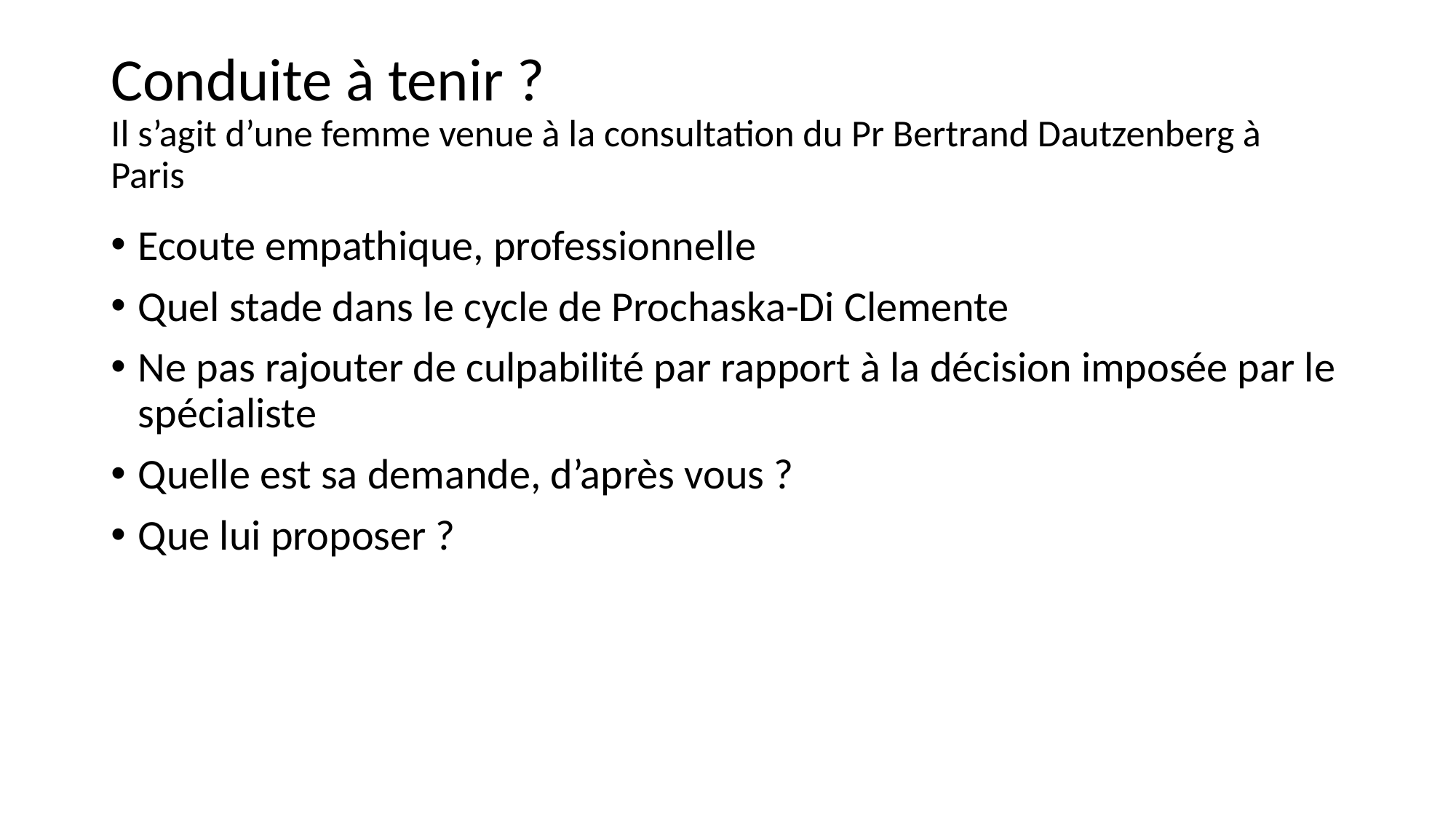

# Conduite à tenir ? Il s’agit d’une femme venue à la consultation du Pr Bertrand Dautzenberg à Paris
Ecoute empathique, professionnelle
Quel stade dans le cycle de Prochaska-Di Clemente
Ne pas rajouter de culpabilité par rapport à la décision imposée par le spécialiste
Quelle est sa demande, d’après vous ?
Que lui proposer ?